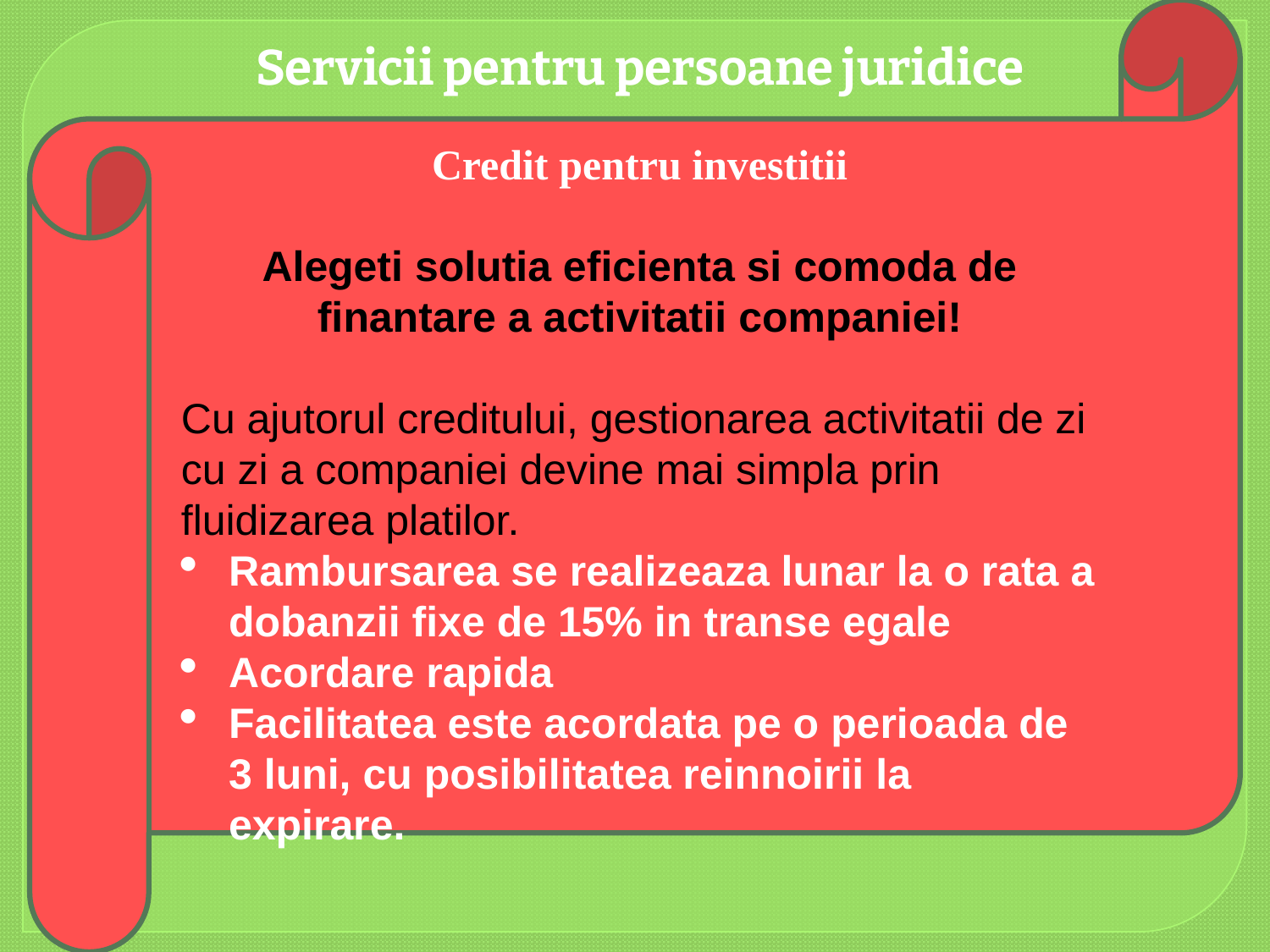

Servicii pentru persoane juridice

Credit pentru investitii

Alegeti solutia eficienta si comoda de finantare a activitatii companiei!
Cu ajutorul creditului, gestionarea activitatii de zi cu zi a companiei devine mai simpla prin fluidizarea platilor.
Rambursarea se realizeaza lunar la o rata a dobanzii fixe de 15% in transe egale
Acordare rapida
Facilitatea este acordata pe o perioada de 3 luni, cu posibilitatea reinnoirii la expirare.